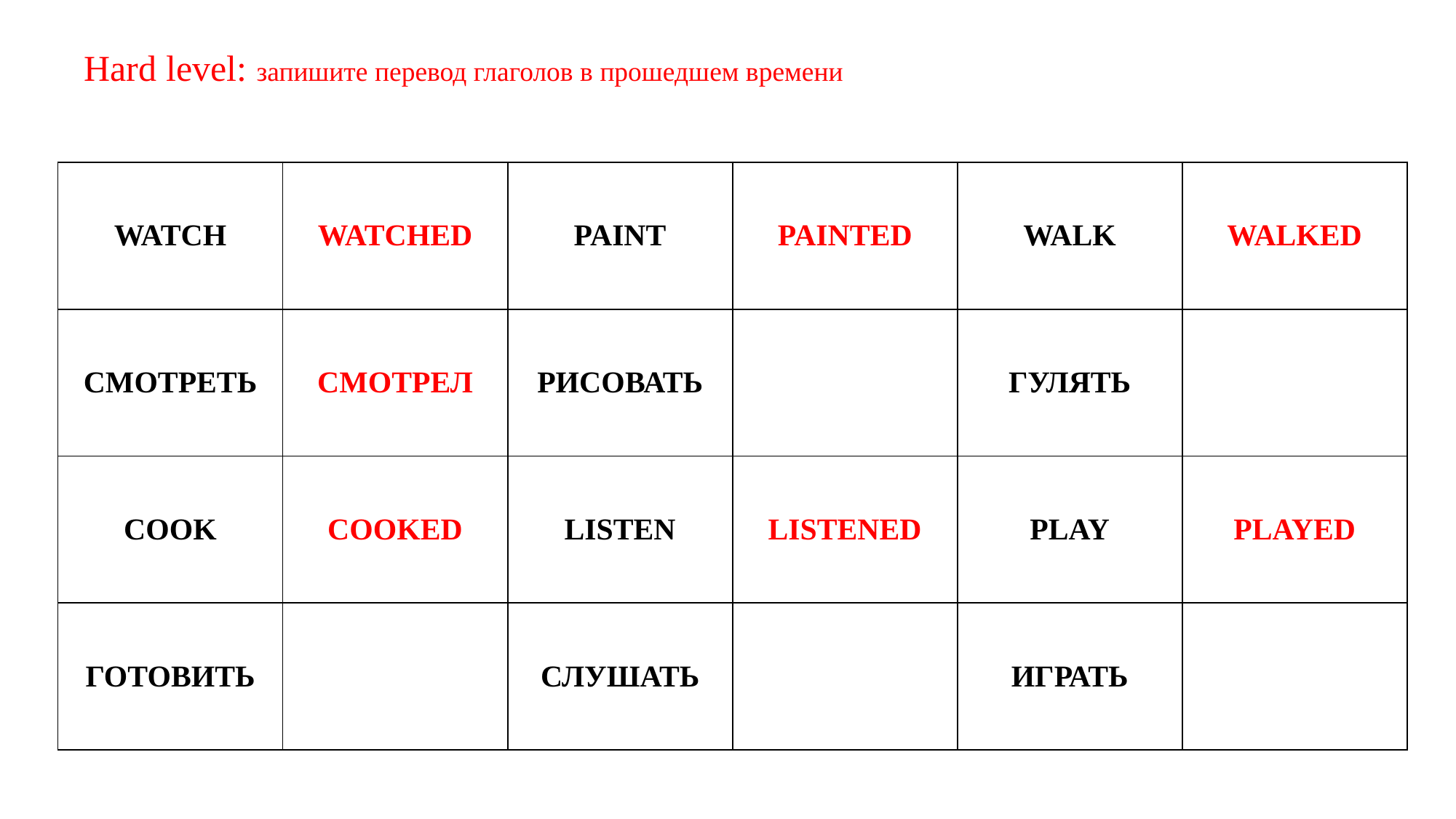

Hard level: запишите перевод глаголов в прошедшем времени
| WATCH | WATCHED | PAINT | PAINTED | WALK | WALKED |
| --- | --- | --- | --- | --- | --- |
| СМОТРЕТЬ | СМОТРЕЛ | РИСОВАТЬ |  | ГУЛЯТЬ |  |
| COOK | COOKED | LISTEN | LISTENED | PLAY | PLAYED |
| ГОТОВИТЬ |  | СЛУШАТЬ |  | ИГРАТЬ |  |